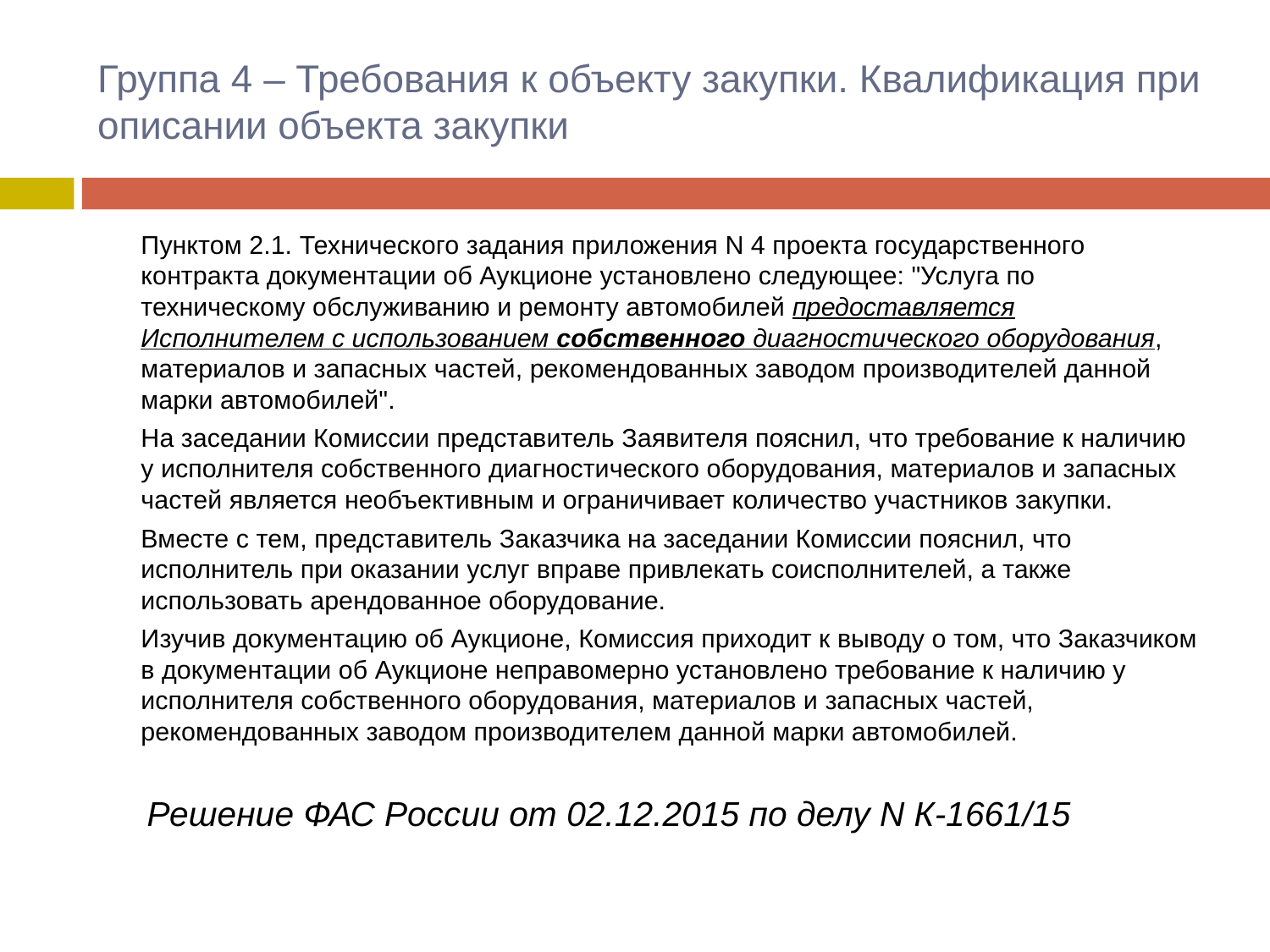

# Группа 4 – Требования к объекту закупки. Квалификация при описании объекта закупки

	Пунктом 2.1. Технического задания приложения N 4 проекта государственного контракта документации об Аукционе установлено следующее: "Услуга по техническому обслуживанию и ремонту автомобилей предоставляется Исполнителем с использованием собственного диагностического оборудования, материалов и запасных частей, рекомендованных заводом производителей данной марки автомобилей".
	На заседании Комиссии представитель Заявителя пояснил, что требование к наличию у исполнителя собственного диагностического оборудования, материалов и запасных частей является необъективным и ограничивает количество участников закупки.
	Вместе с тем, представитель Заказчика на заседании Комиссии пояснил, что исполнитель при оказании услуг вправе привлекать соисполнителей, а также использовать арендованное оборудование.
	Изучив документацию об Аукционе, Комиссия приходит к выводу о том, что Заказчиком в документации об Аукционе неправомерно установлено требование к наличию у исполнителя собственного оборудования, материалов и запасных частей, рекомендованных заводом производителем данной марки автомобилей.

	 Решение ФАС России от 02.12.2015 по делу N К-1661/15